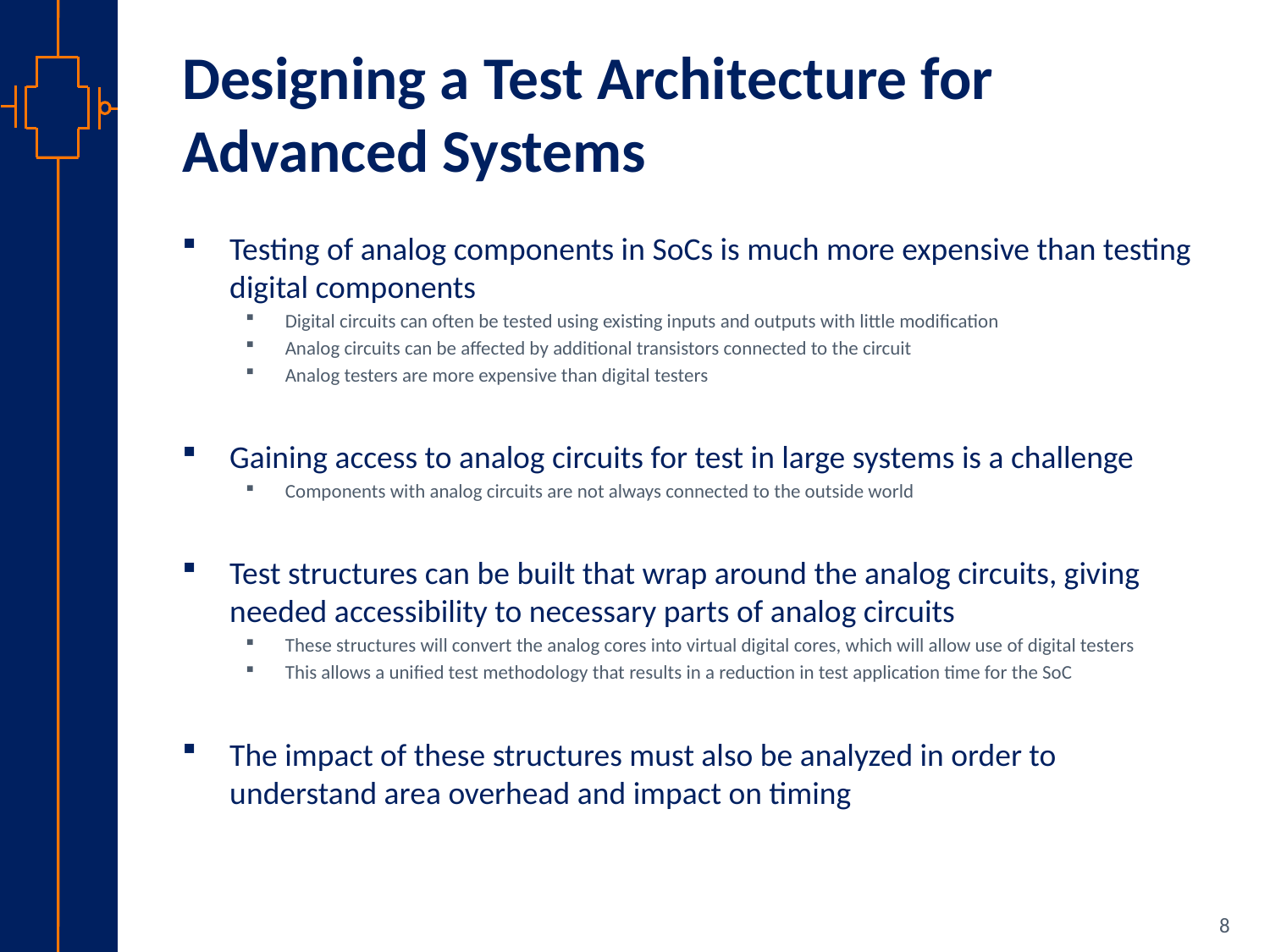

# Designing a Test Architecture for Advanced Systems
Testing of analog components in SoCs is much more expensive than testing digital components
Digital circuits can often be tested using existing inputs and outputs with little modification
Analog circuits can be affected by additional transistors connected to the circuit
Analog testers are more expensive than digital testers

Gaining access to analog circuits for test in large systems is a challenge
Components with analog circuits are not always connected to the outside world

Test structures can be built that wrap around the analog circuits, giving needed accessibility to necessary parts of analog circuits
These structures will convert the analog cores into virtual digital cores, which will allow use of digital testers
This allows a unified test methodology that results in a reduction in test application time for the SoC

The impact of these structures must also be analyzed in order to understand area overhead and impact on timing
8